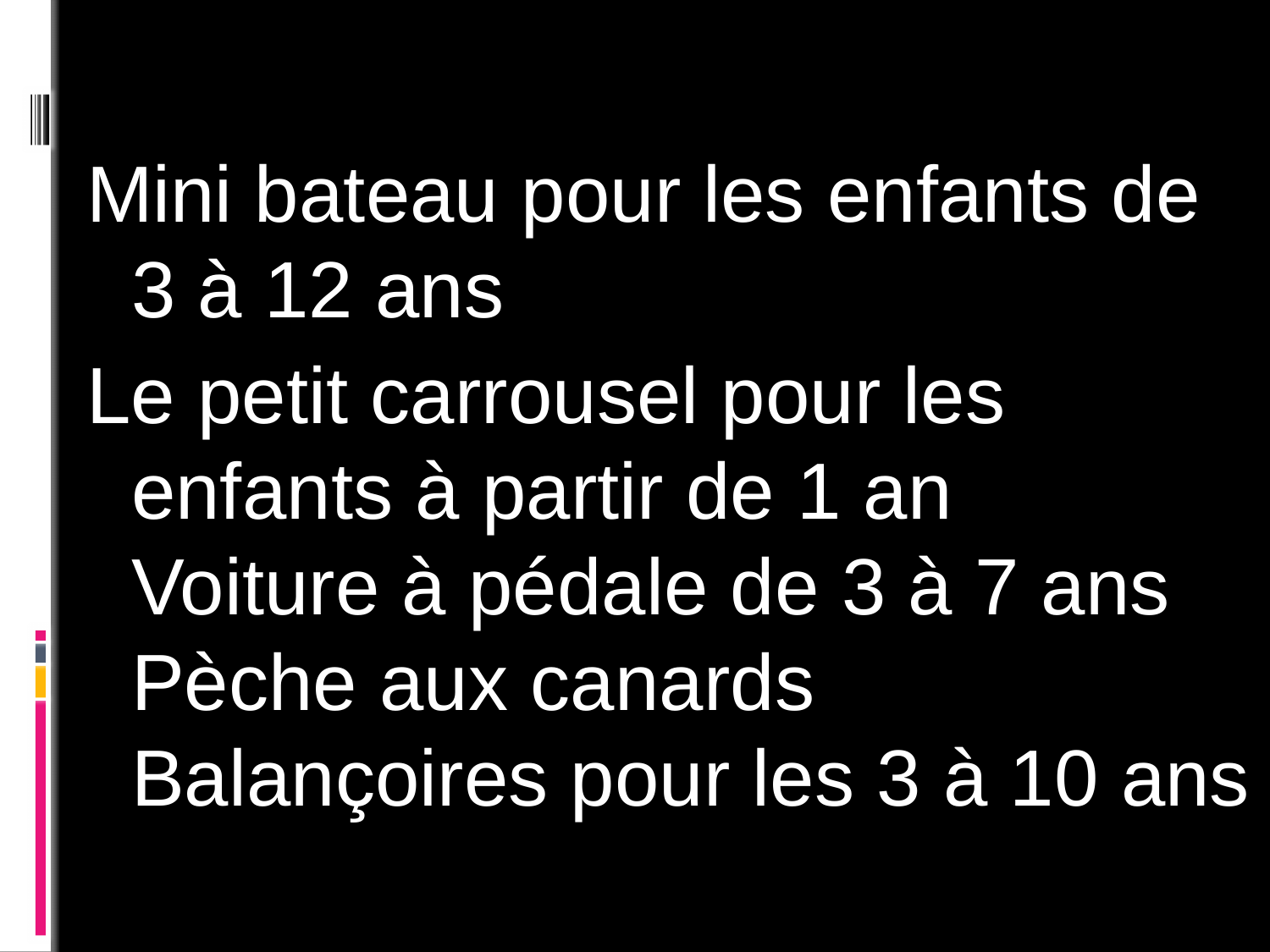

Mini bateau pour les enfants de 3 à 12 ans
Le petit carrousel pour les enfants à partir de 1 an
Voiture à pédale de 3 à 7 ans
Pèche aux canards
Balançoires pour les 3 à 10 ans